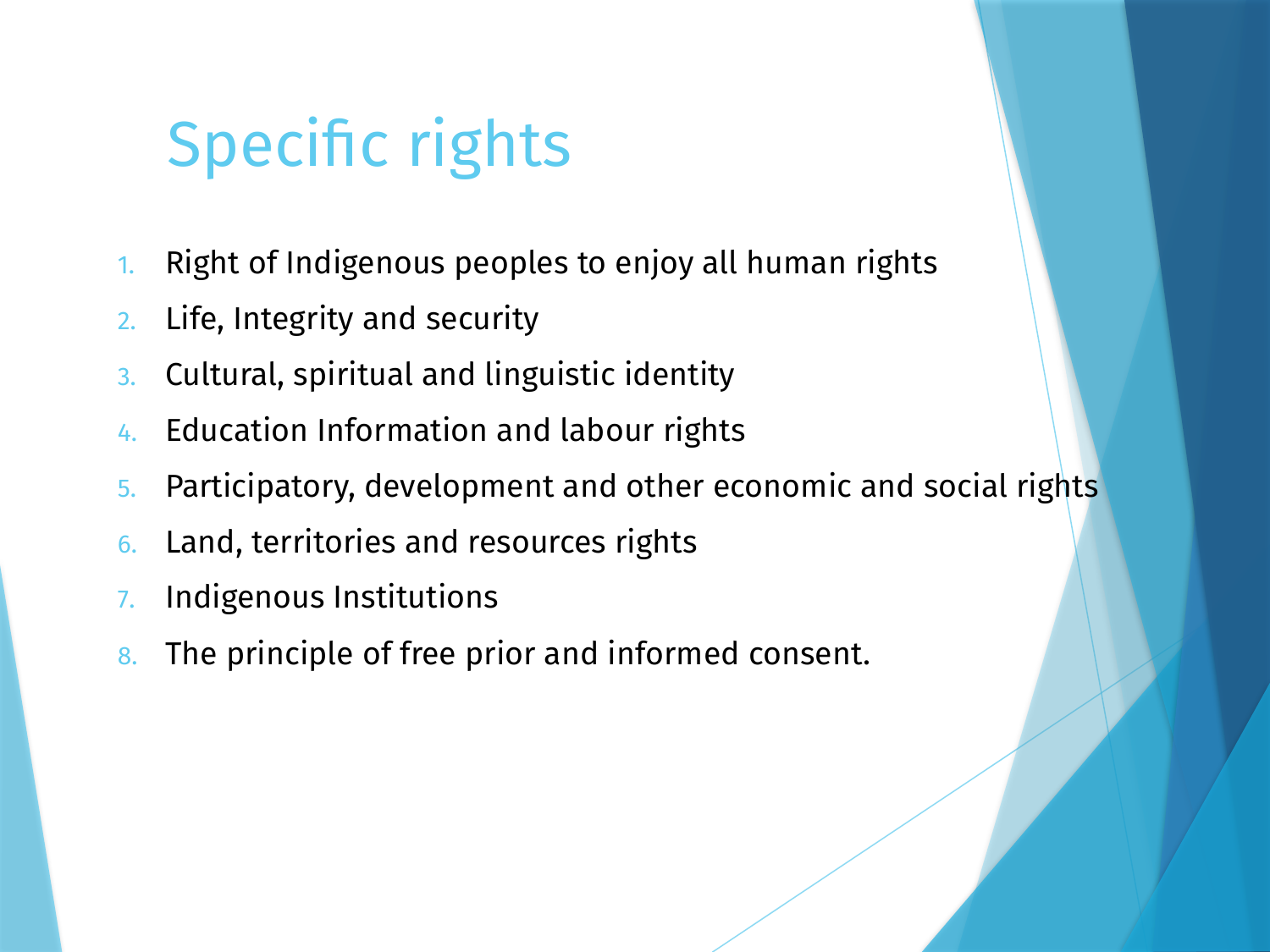

# Specific rights
Right of Indigenous peoples to enjoy all human rights
Life, Integrity and security
Cultural, spiritual and linguistic identity
Education Information and labour rights
Participatory, development and other economic and social rights
Land, territories and resources rights
Indigenous Institutions
The principle of free prior and informed consent.